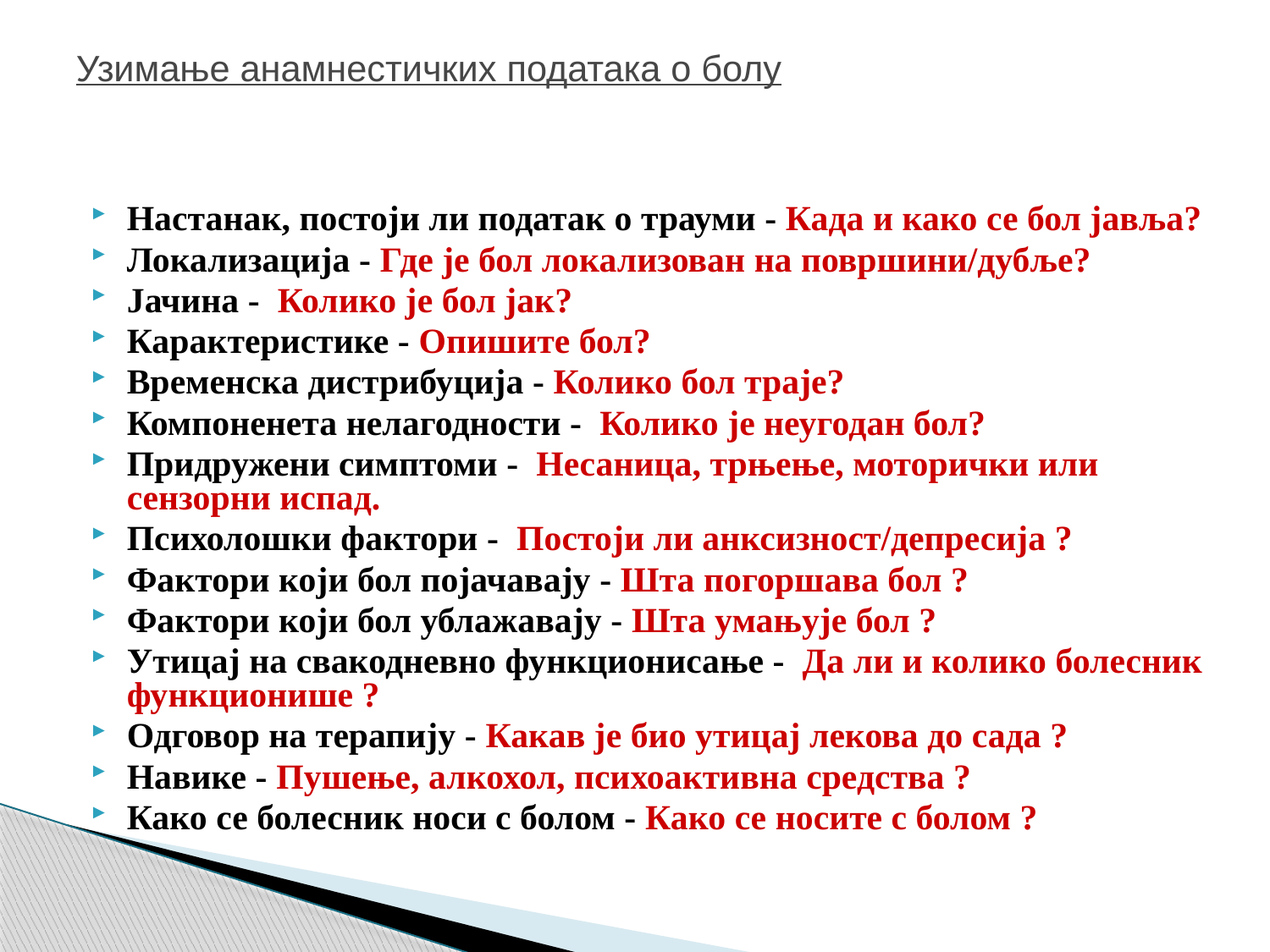

# Узимање анамнестичких података о болу

Настанак, постоји ли податак о трауми - Када и како се бол јавља?
Локализација - Где је бол локализован на површини/дубље?
Јачина -  Колико је бол јак?
Карактеристике - Опишите бол?
Временска дистрибуција - Колико бол траје?
Компоненета нелагодности -  Колико је неугодан бол?
Придружени симптоми -  Несаница, трњење, моторички или сензорни испад.
Психолошки фактори -  Постоји ли анксизност/депресија ?
Фактори који бол појачавају - Шта погоршава бол ?
Фактори који бол ублажавају - Шта умањује бол ?
Утицај на свакодневно функционисање -  Да ли и колико болесник функционише ?
Одговор на терапију - Какав је био утицај лекова до сада ?
Навике - Пушење, алкохол, психоактивна средства ?
Како се болесник носи с болом - Како се носите с болом ?